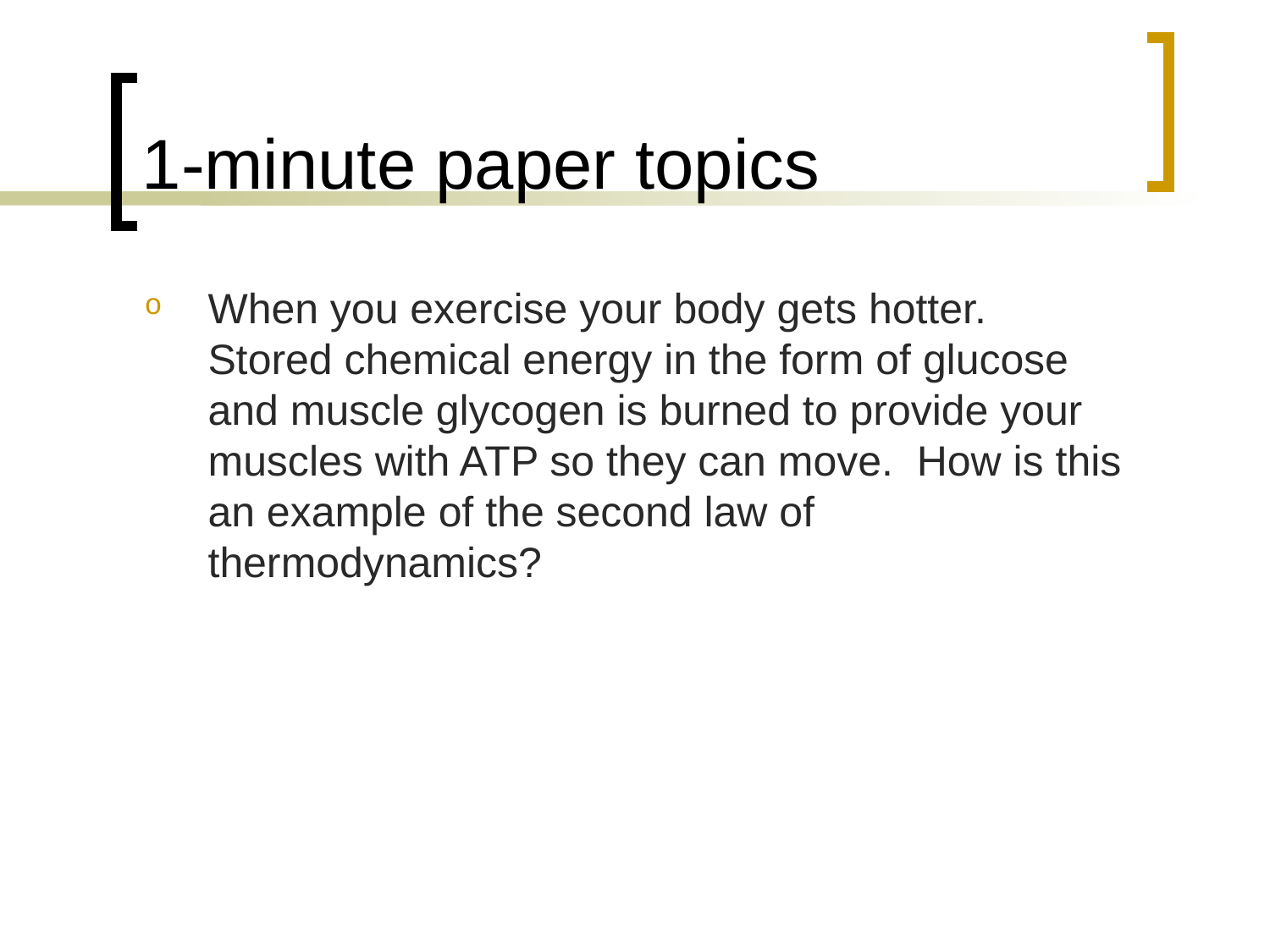

# 1-minute paper topics
When you exercise your body gets hotter.  Stored chemical energy in the form of glucose and muscle glycogen is burned to provide your muscles with ATP so they can move.  How is this an example of the second law of thermodynamics?